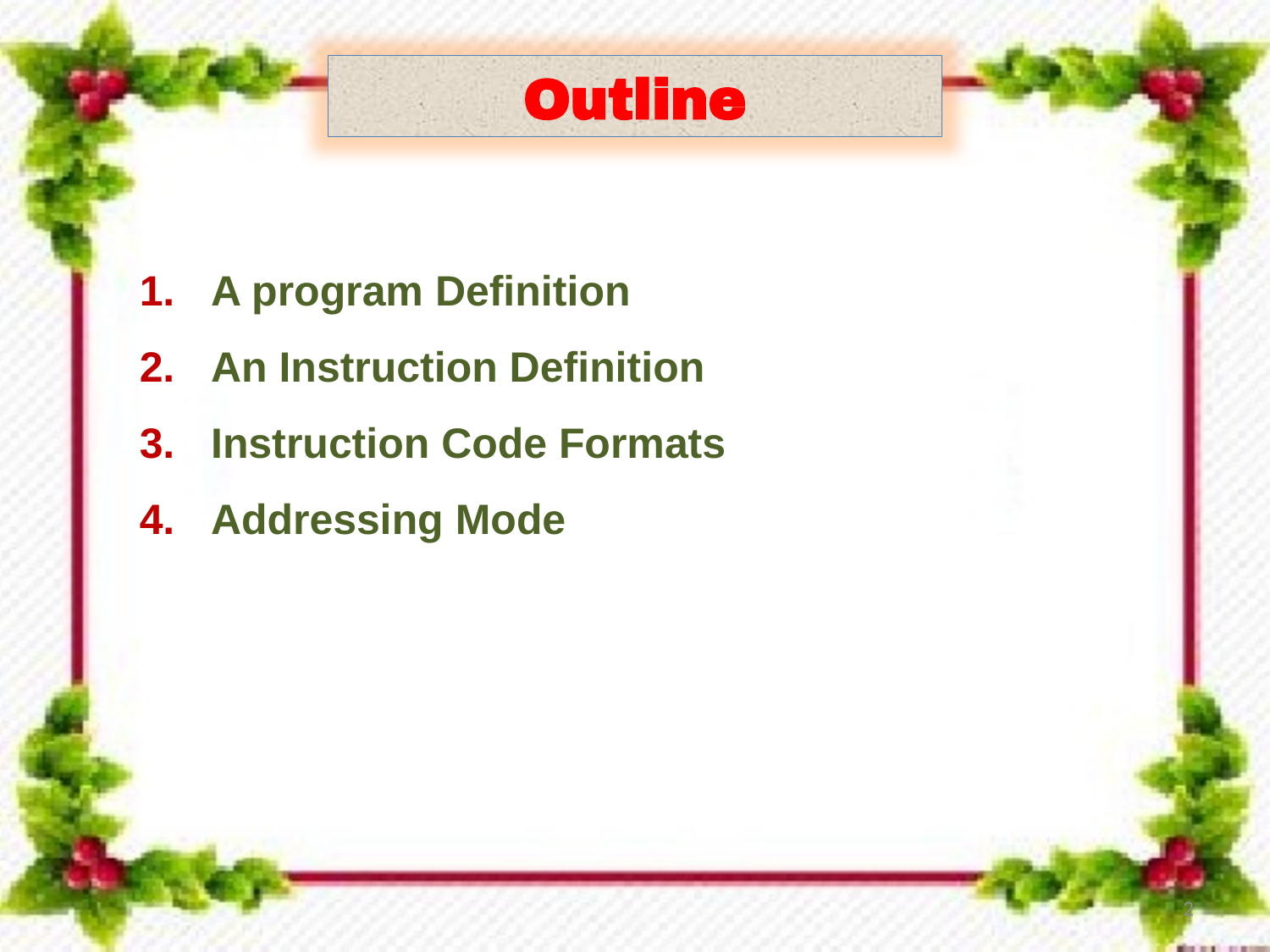

Outline
A program Definition
An Instruction Definition
Instruction Code Formats
Addressing Mode
2